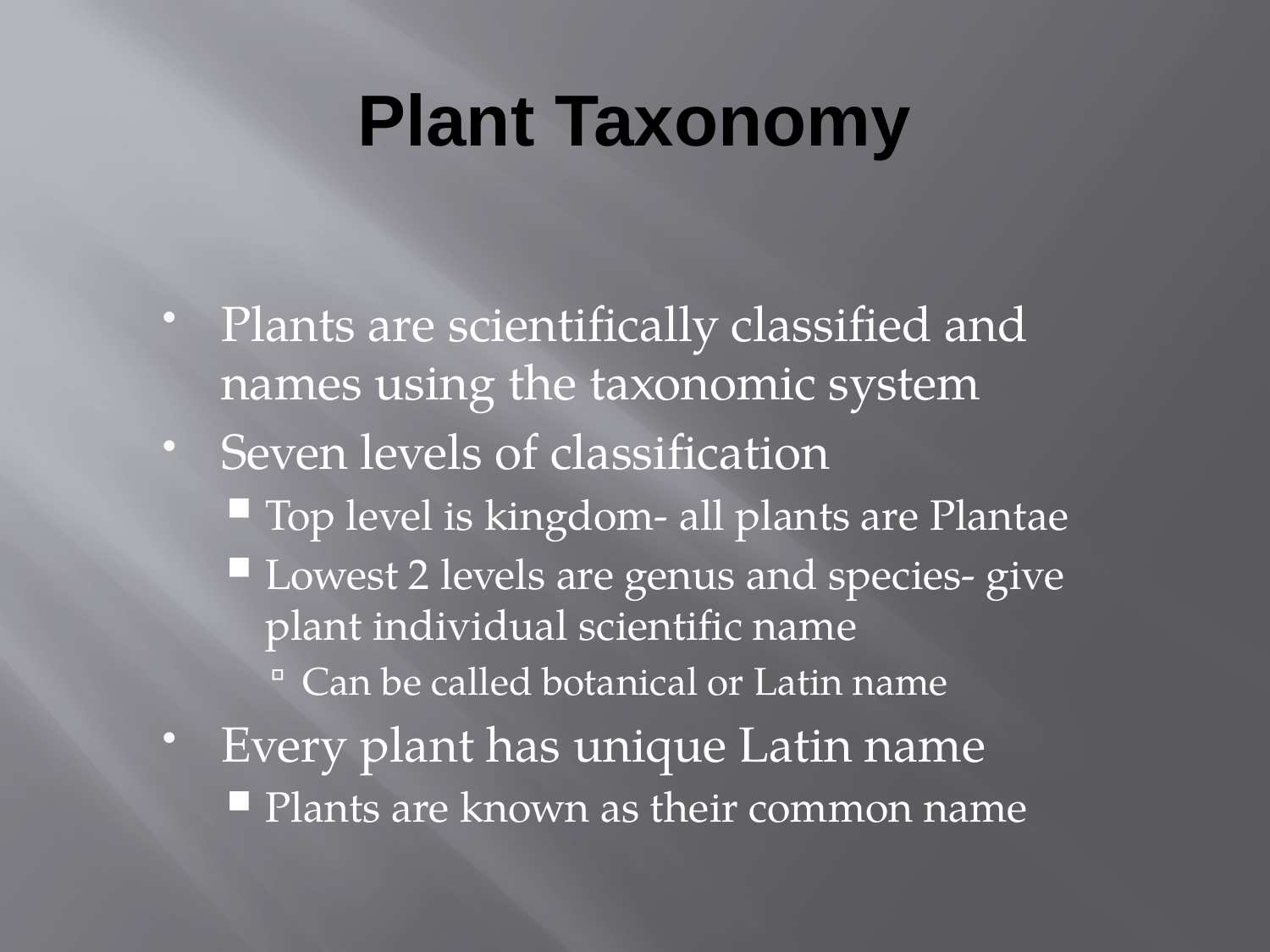

# Plant Taxonomy
Plants are scientifically classified and names using the taxonomic system
Seven levels of classification
Top level is kingdom- all plants are Plantae
Lowest 2 levels are genus and species- give plant individual scientific name
Can be called botanical or Latin name
Every plant has unique Latin name
Plants are known as their common name